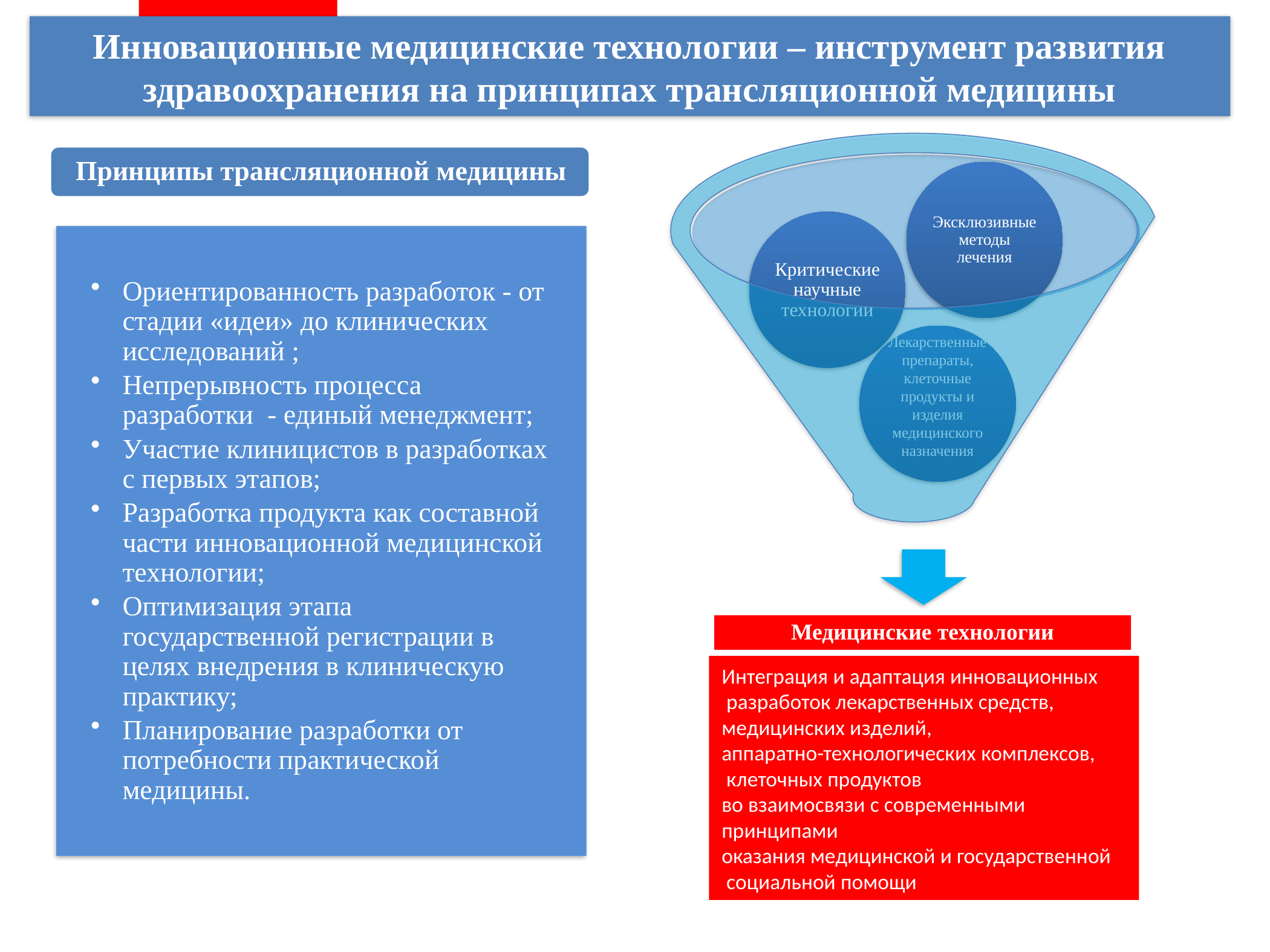

Инновационные медицинские технологии – инструмент развития здравоохранения на принципах трансляционной медицины
Медицинские технологии
Лекарственные препараты, клеточные продукты и изделия медицинского назначения

Критические научные технологии
Эксклюзивные методы лечения
Принципы трансляционной медицины
Ориентированность разработок - от стадии «идеи» до клинических исследований ;
Непрерывность процесса разработки  - единый менеджмент;
Участие клиницистов в разработках с первых этапов;
Разработка продукта как составной части инновационной медицинской технологии;
Оптимизация этапа государственной регистрации в целях внедрения в клиническую практику;
Планирование разработки от потребности практической медицины.
Интеграция и адаптация инновационных
 разработок лекарственных средств,
медицинских изделий,
аппаратно-технологических комплексов,
 клеточных продуктов
во взаимосвязи с современными принципами
оказания медицинской и государственной
 социальной помощи